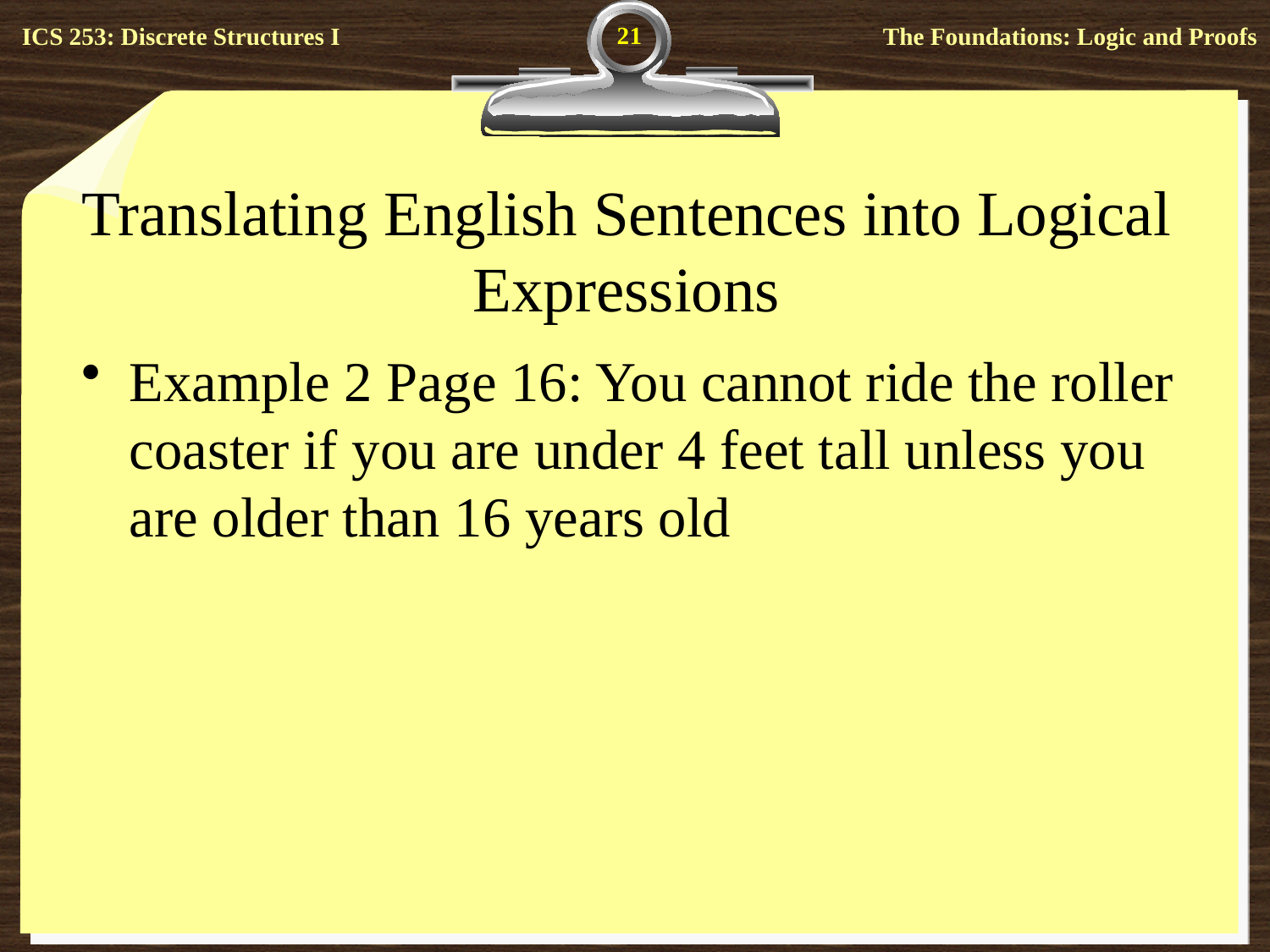

21
# Translating English Sentences into Logical Expressions
Example 2 Page 16: You cannot ride the roller coaster if you are under 4 feet tall unless you are older than 16 years old